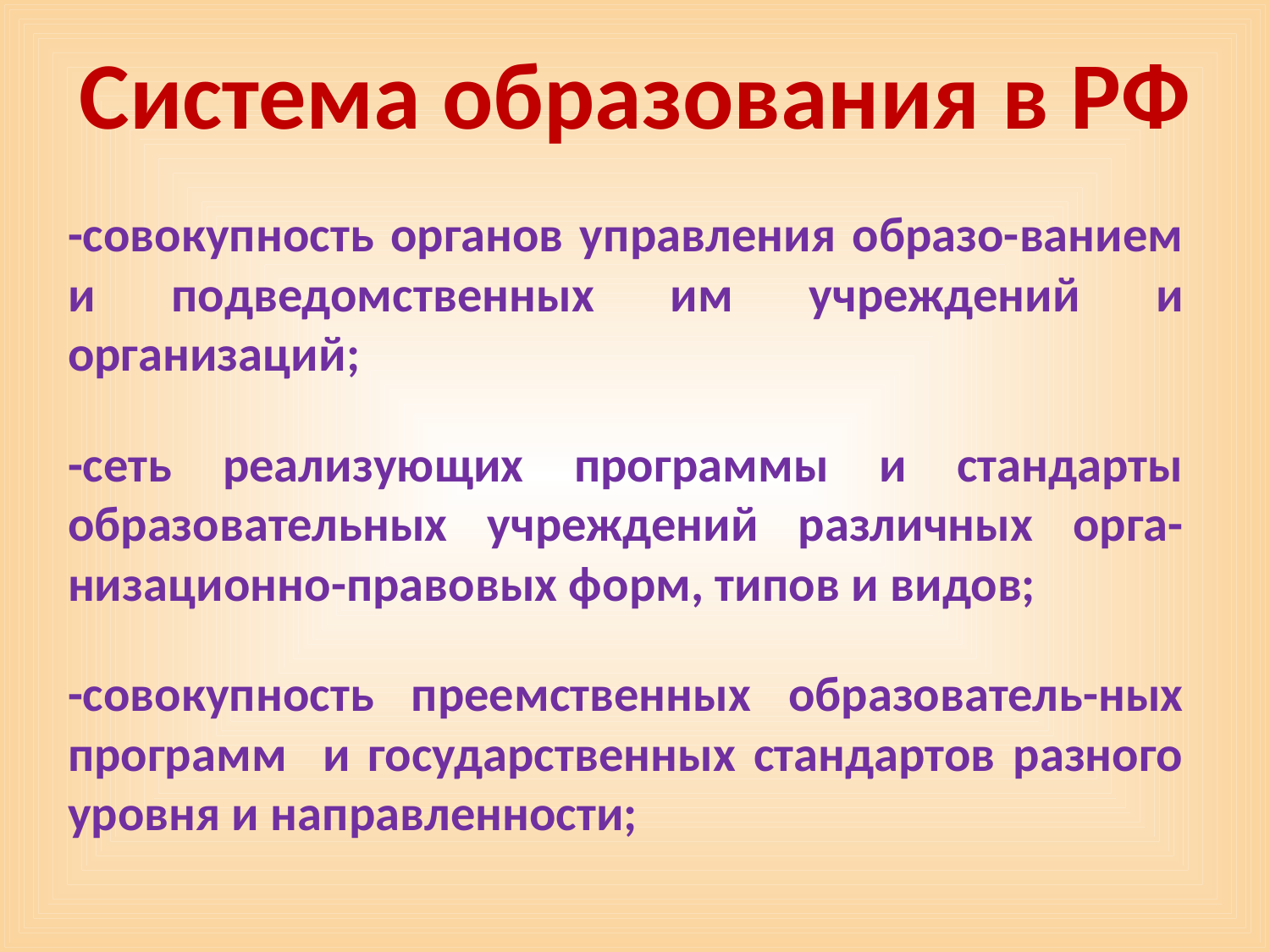

# Система образования в РФ
-совокупность органов управления образо-ванием и подведомственных им учреждений и организаций;

-сеть реализующих программы и стандарты образовательных учреждений различных орга-низационно-правовых форм, типов и видов;

-совокупность преемственных образователь-ных программ  и государственных стандартов разного уровня и направленности;